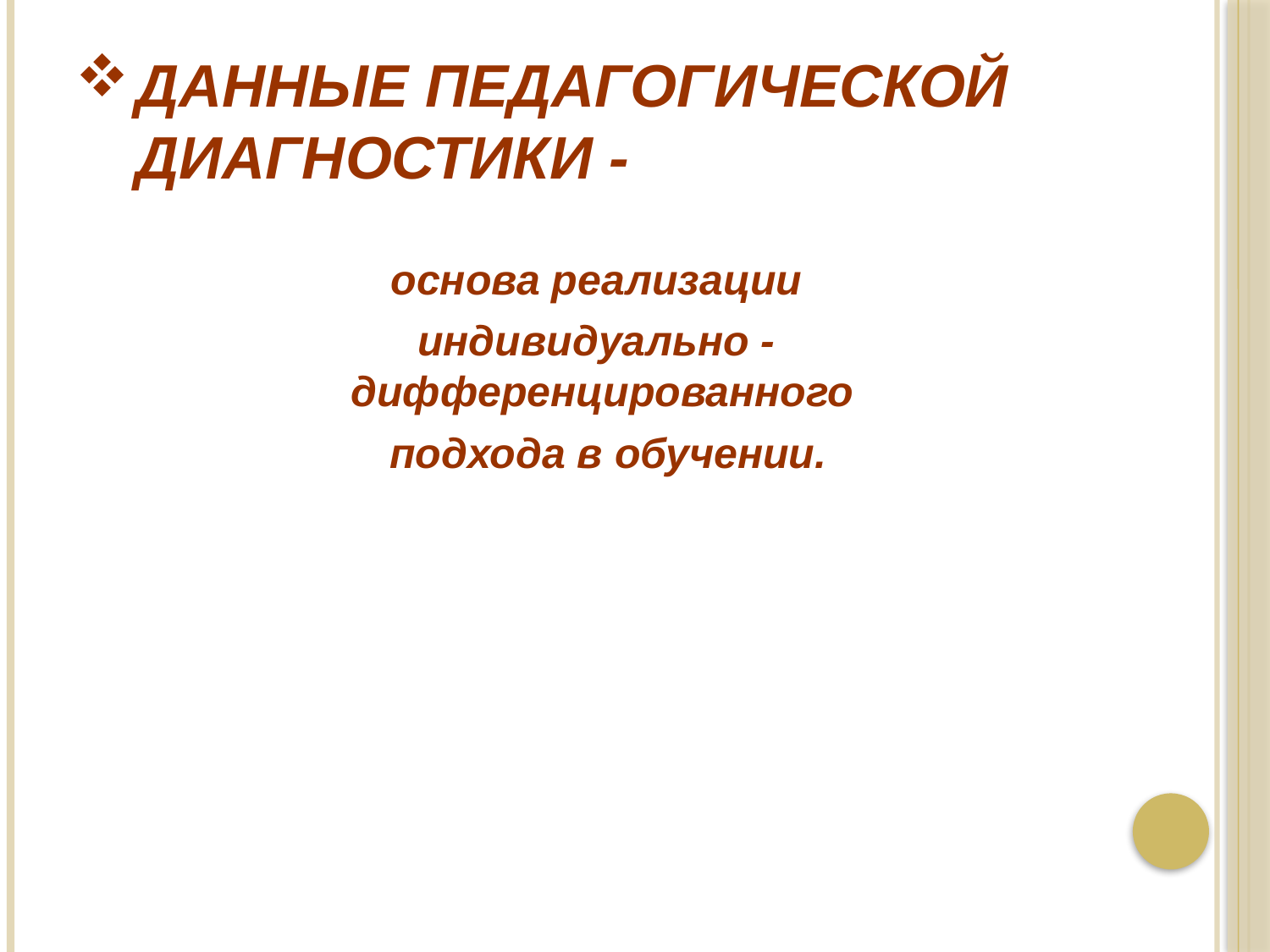

# Данные педагогической диагностики -
основа реализации
индивидуально -  дифференцированного
 подхода в обучении.